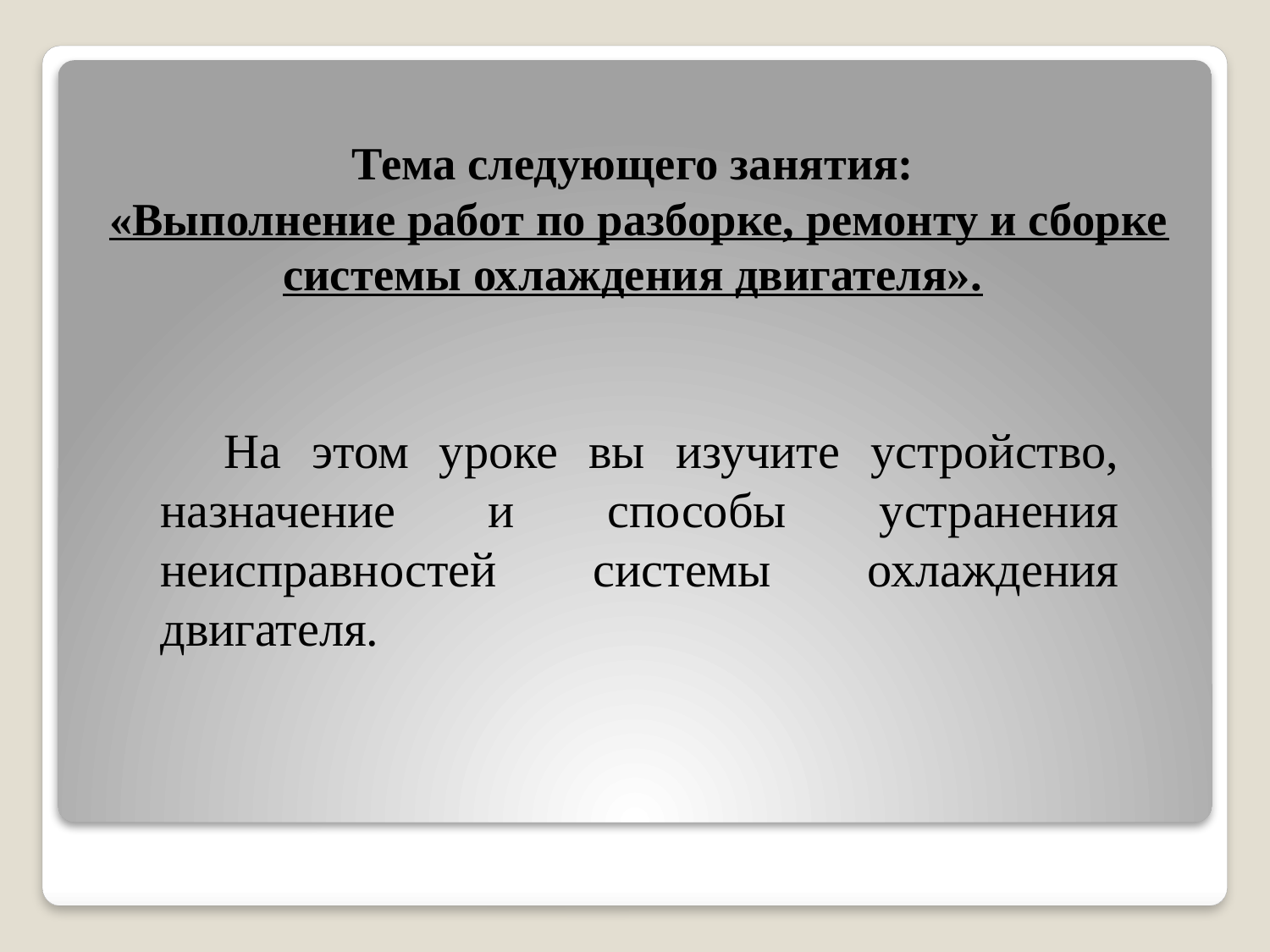

# Тема следующего занятия: «Выполнение работ по разборке, ремонту и сборке системы охлаждения двигателя».
На этом уроке вы изучите устройство, назначение и способы устранения неисправностей системы охлаждения двигателя.